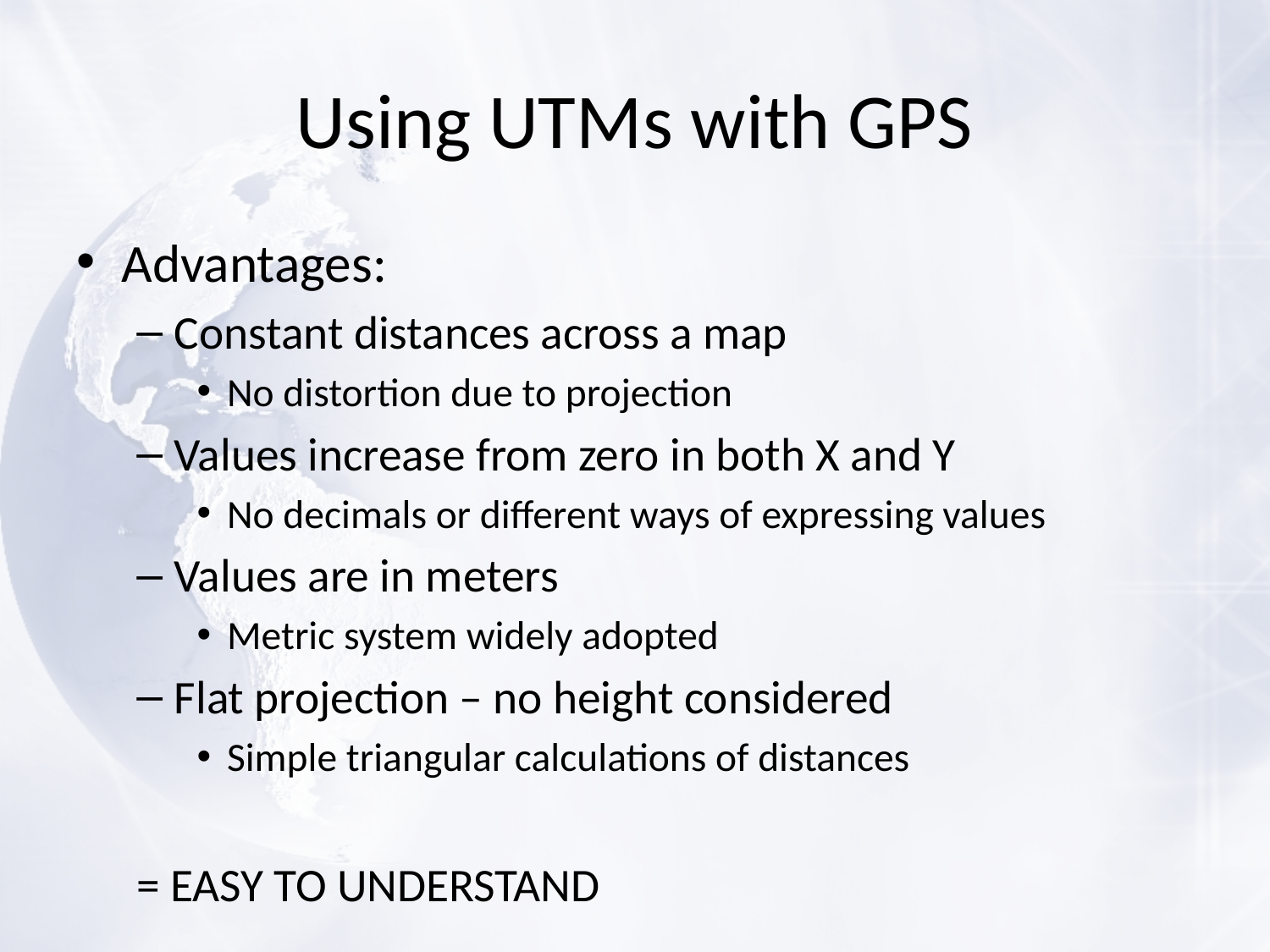

# Using UTMs with GPS
Advantages:
Constant distances across a map
No distortion due to projection
Values increase from zero in both X and Y
No decimals or different ways of expressing values
Values are in meters
Metric system widely adopted
Flat projection – no height considered
Simple triangular calculations of distances

= EASY TO UNDERSTAND